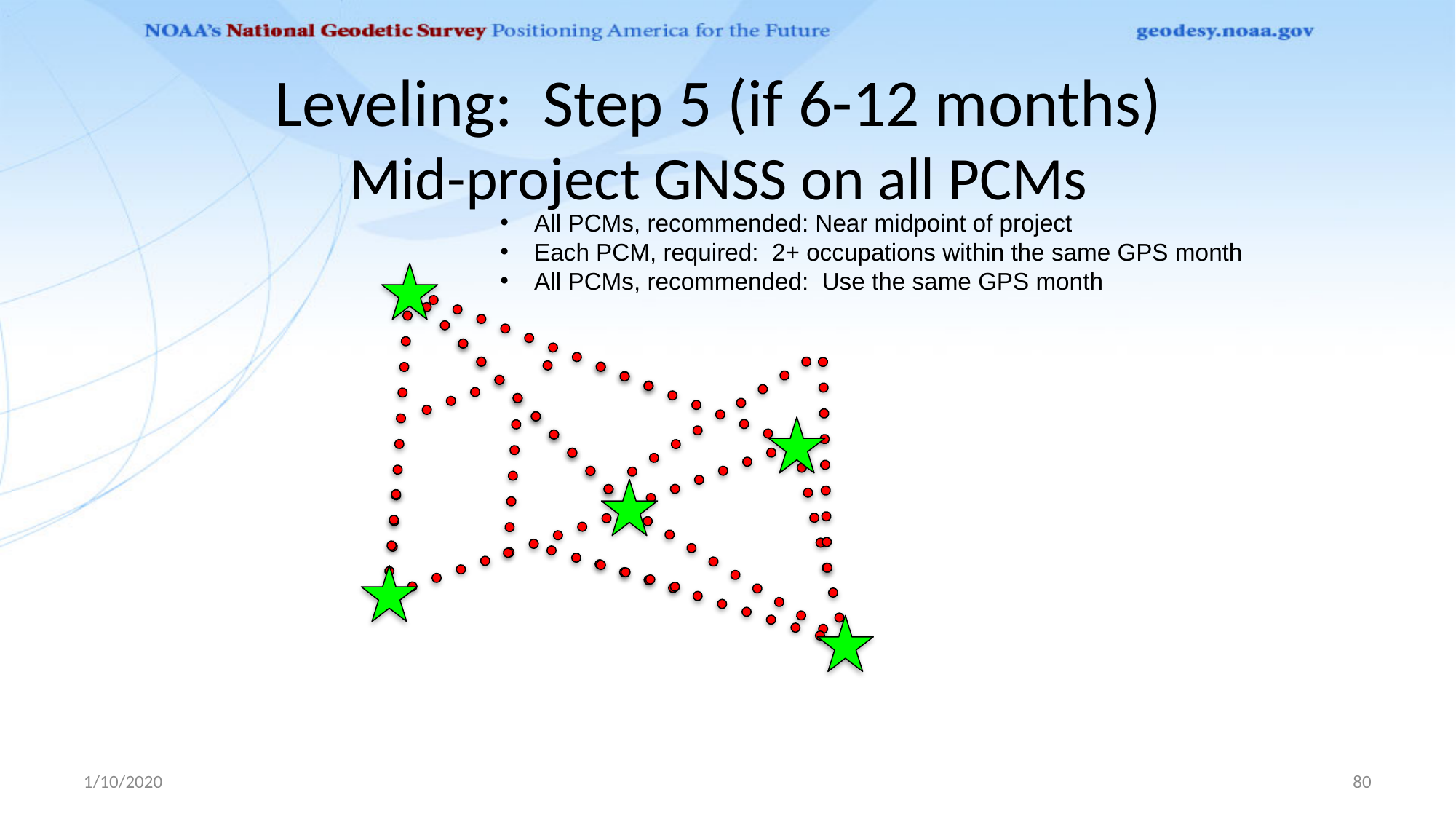

# Leveling:  Step 5 (if 6-12 months) Mid-project GNSS on all PCMs
All PCMs, recommended: Near midpoint of project
Each PCM, required:  2+ occupations within the same GPS month
All PCMs, recommended:  Use the same GPS month

1/10/2020
80